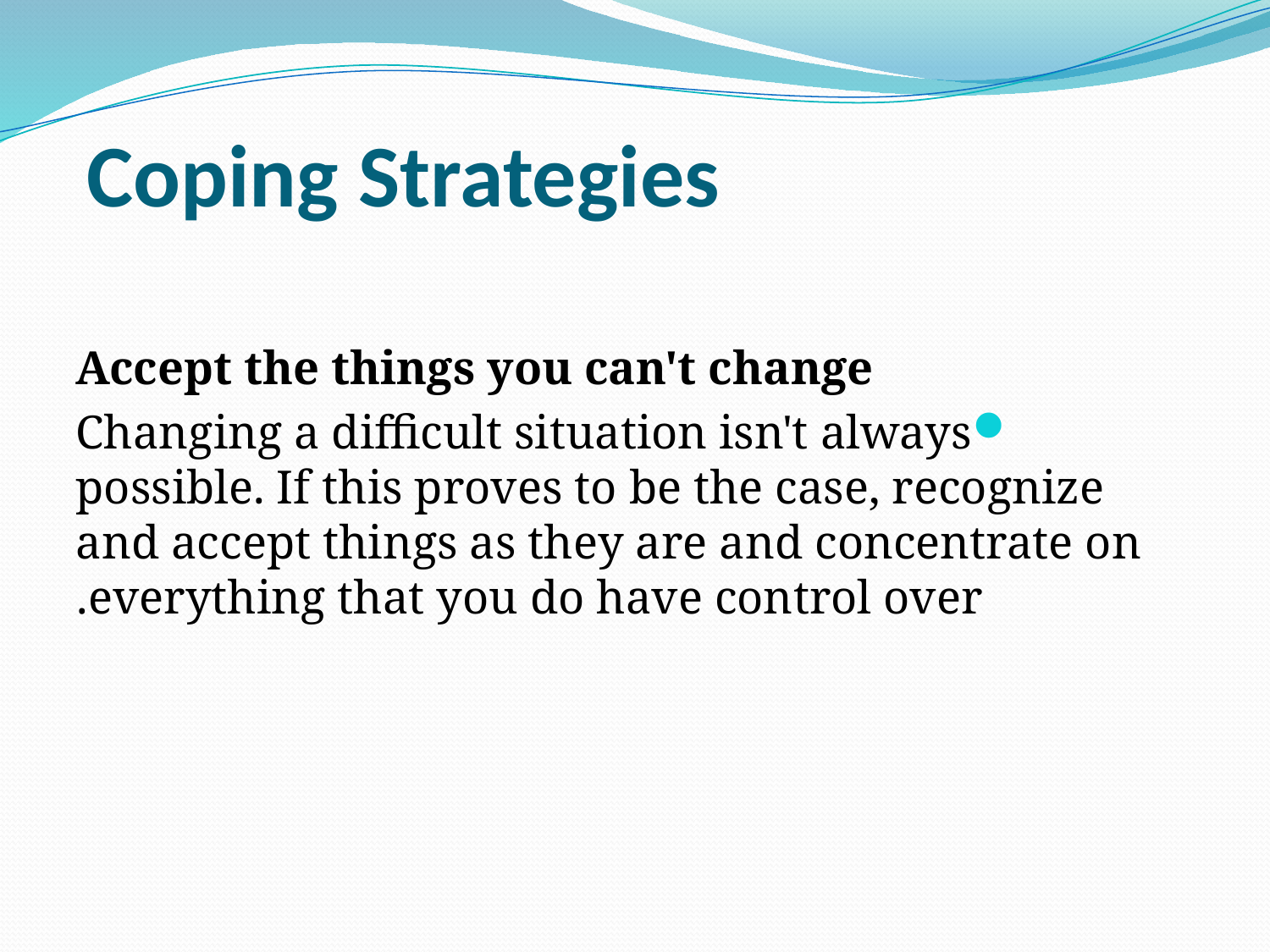

# Coping Strategies

Accept the things you can't change
Changing a difficult situation isn't always possible. If this proves to be the case, recognize and accept things as they are and concentrate on everything that you do have control over.